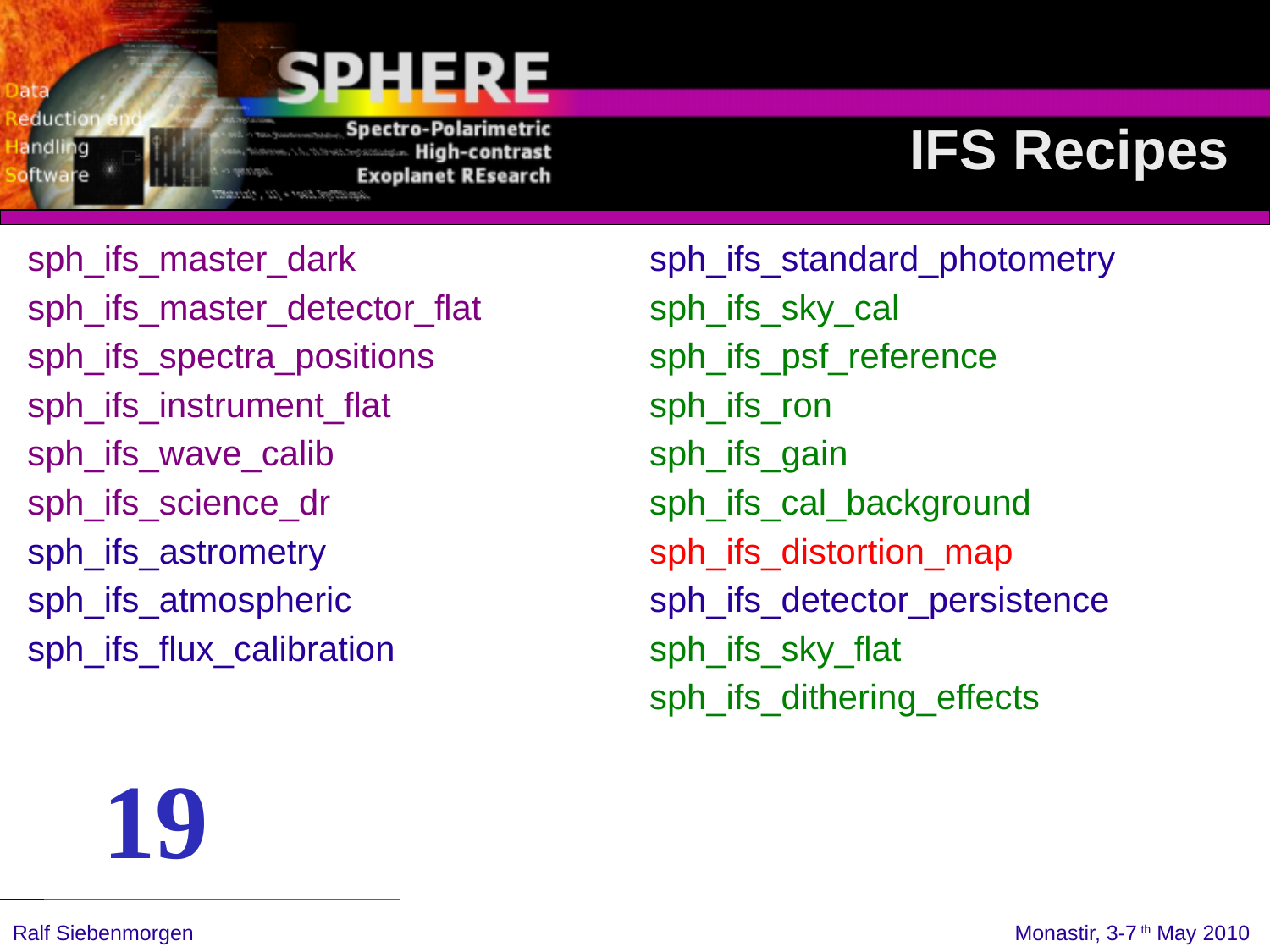

IFS Recipes
sph_ifs_master_dark
sph_ifs_master_detector_flat
sph_ifs_spectra_positions
sph_ifs_instrument_flat
sph_ifs_wave_calib
sph_ifs_science_dr
sph_ifs_astrometry
sph_ifs_atmospheric
sph_ifs_flux_calibration
sph_ifs_standard_photometry
sph_ifs_sky_cal
sph_ifs_psf_reference
sph_ifs_ron
sph_ifs_gain
sph_ifs_cal_background
sph_ifs_distortion_map
sph_ifs_detector_persistence
sph_ifs_sky_flat
sph_ifs_dithering_effects
19